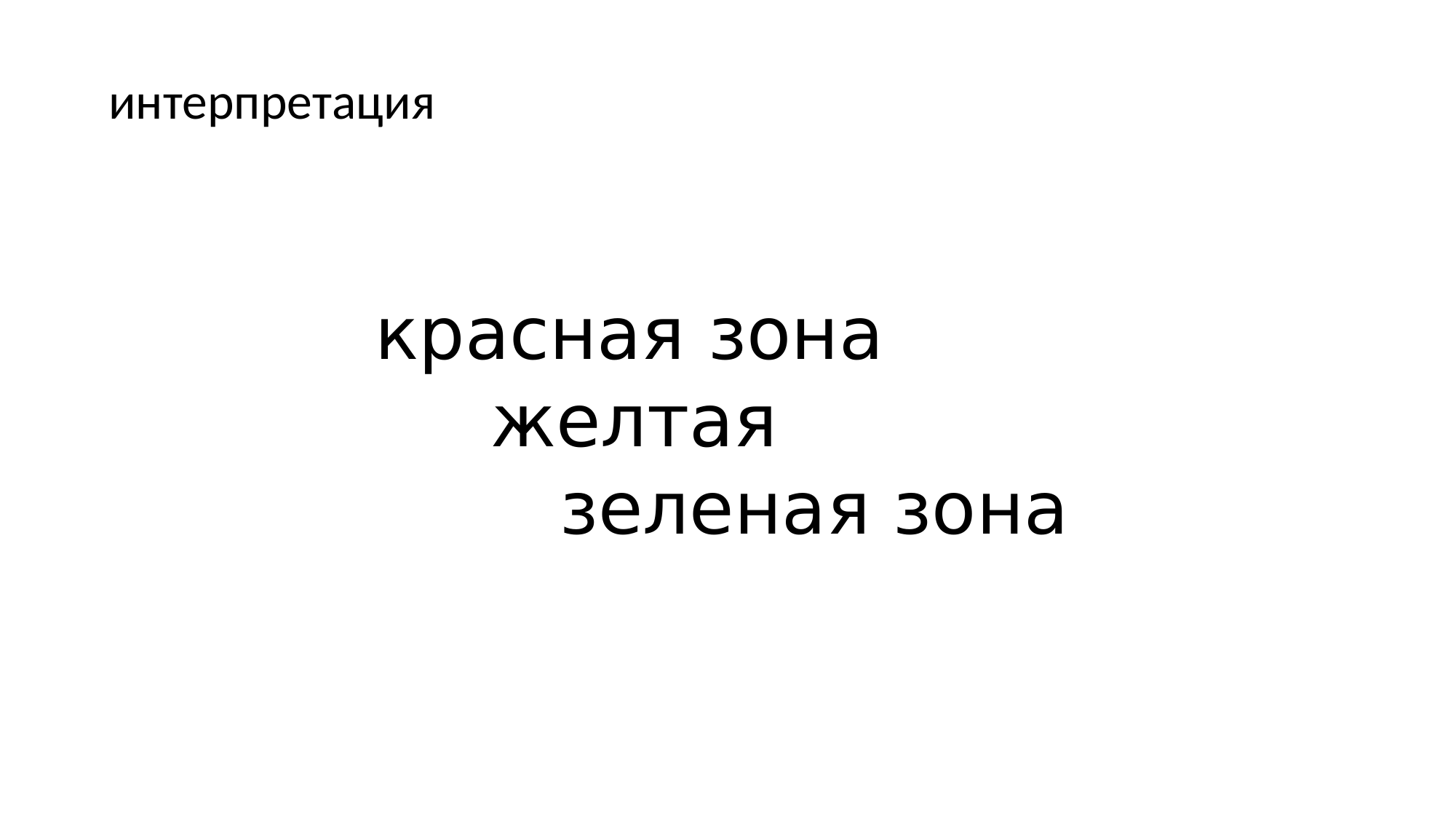

# интерпретация:
красная зона
     желтая зона
        зеленая зона